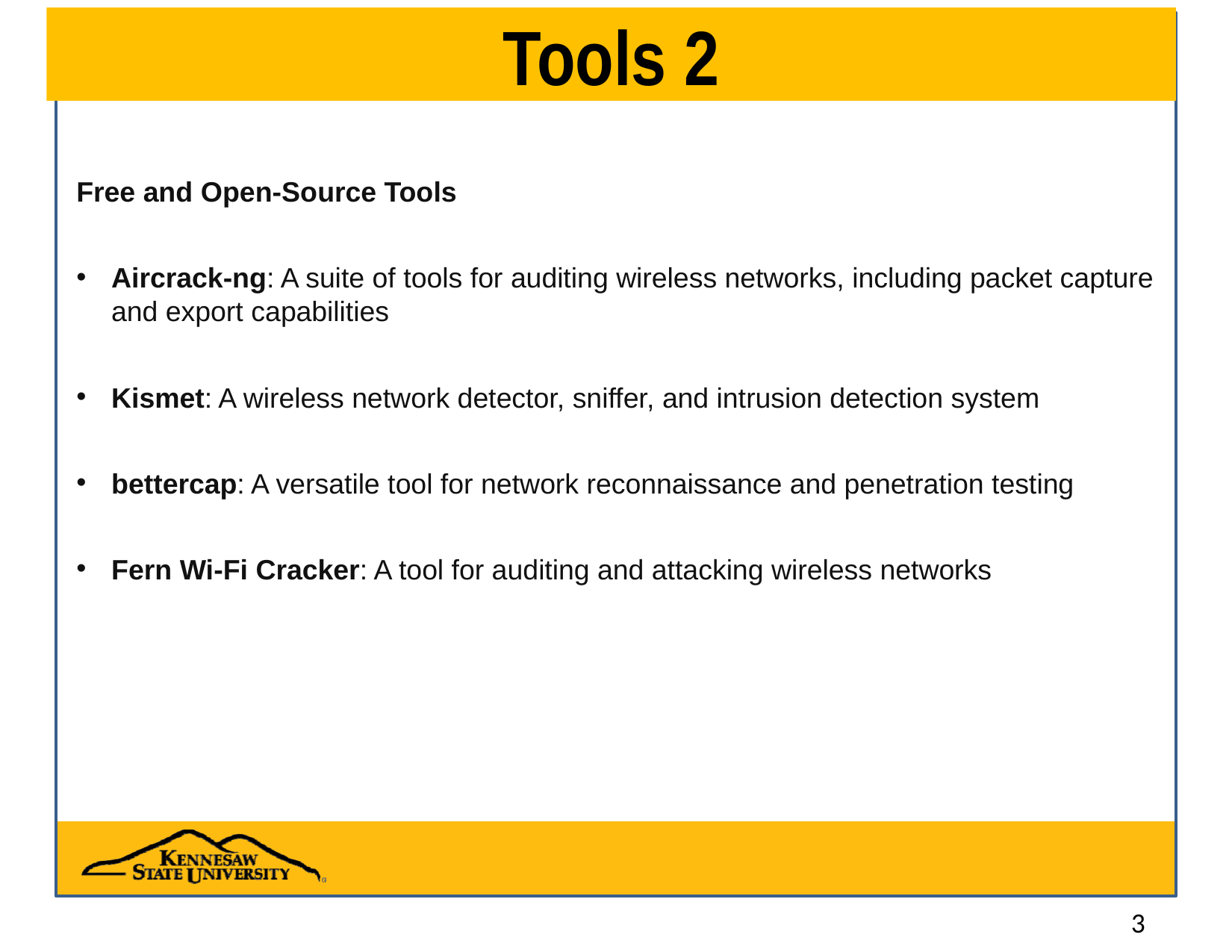

# Tools 2
Free and Open-Source Tools

Aircrack-ng: A suite of tools for auditing wireless networks, including packet capture and export capabilities

Kismet: A wireless network detector, sniffer, and intrusion detection system

bettercap: A versatile tool for network reconnaissance and penetration testing

Fern Wi-Fi Cracker: A tool for auditing and attacking wireless networks